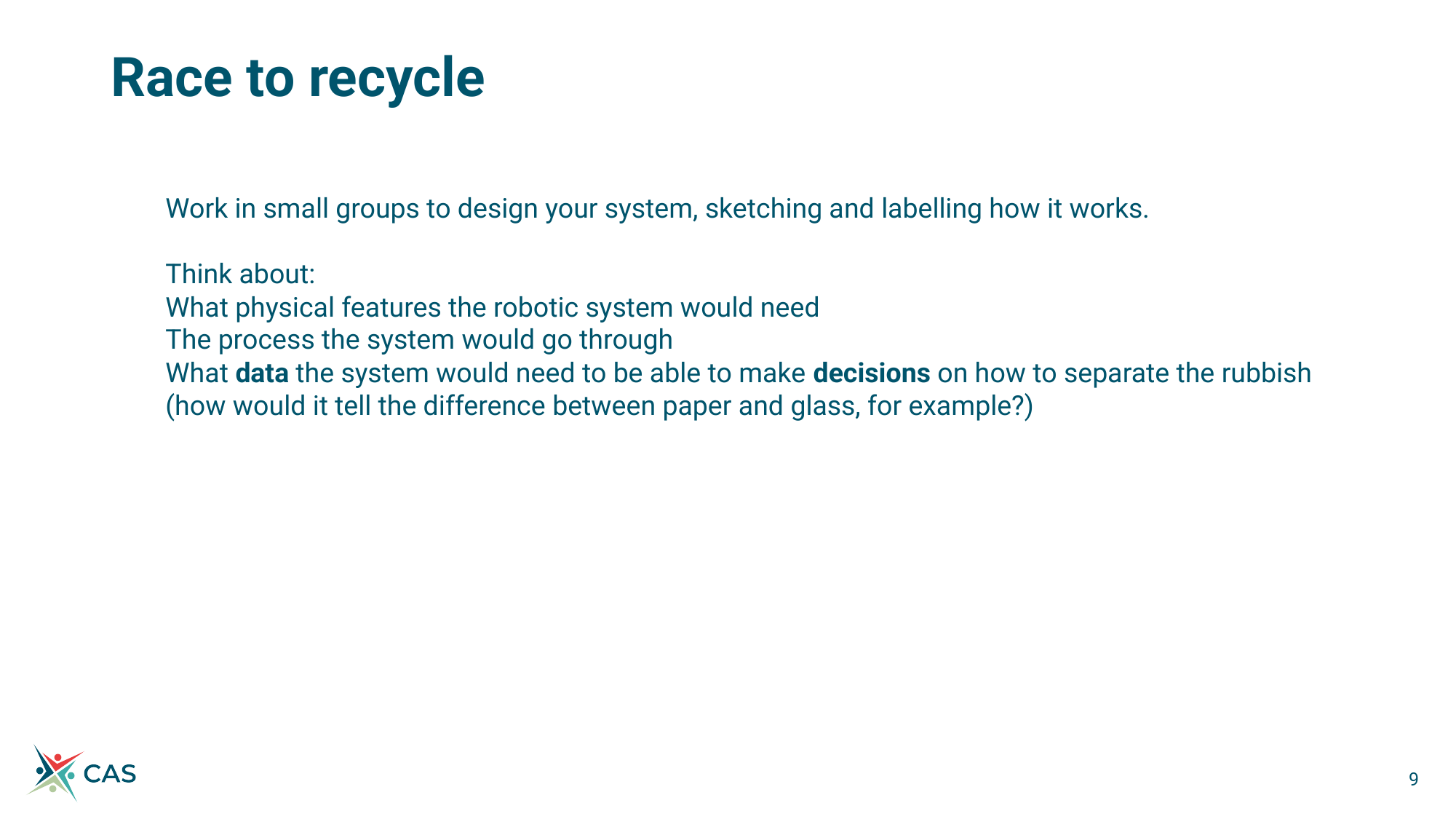

# Race to recycle

Work in small groups to design your system, sketching and labelling how it works.

Think about:
What physical features the robotic system would need
The process the system would go through
What data the system would need to be able to make decisions on how to separate the rubbish (how would it tell the difference between paper and glass, for example?)
9